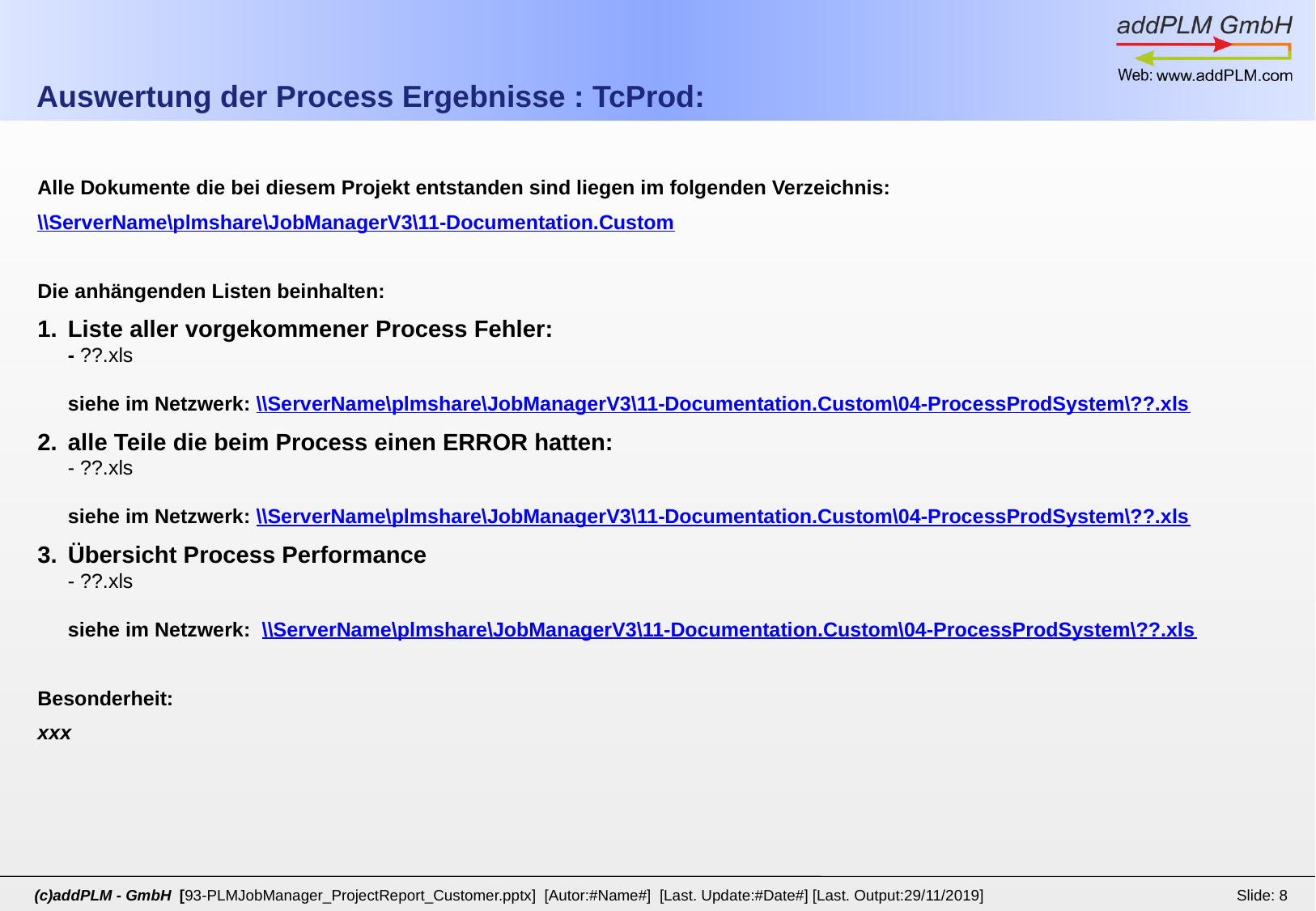

# Auswertung der Process Ergebnisse : TcProd:
Alle Dokumente die bei diesem Projekt entstanden sind liegen im folgenden Verzeichnis:
\\ServerName\plmshare\JobManagerV3\11-Documentation.Custom

Die anhängenden Listen beinhalten:
Liste aller vorgekommener Process Fehler:
- ??.xls
siehe im Netzwerk: \\ServerName\plmshare\JobManagerV3\11-Documentation.Custom\04-ProcessProdSystem\??.xls
alle Teile die beim Process einen ERROR hatten:
- ??.xls
siehe im Netzwerk: \\ServerName\plmshare\JobManagerV3\11-Documentation.Custom\04-ProcessProdSystem\??.xls
Übersicht Process Performance
- ??.xls
siehe im Netzwerk:  \\ServerName\plmshare\JobManagerV3\11-Documentation.Custom\04-ProcessProdSystem\??.xls

Besonderheit:
xxx